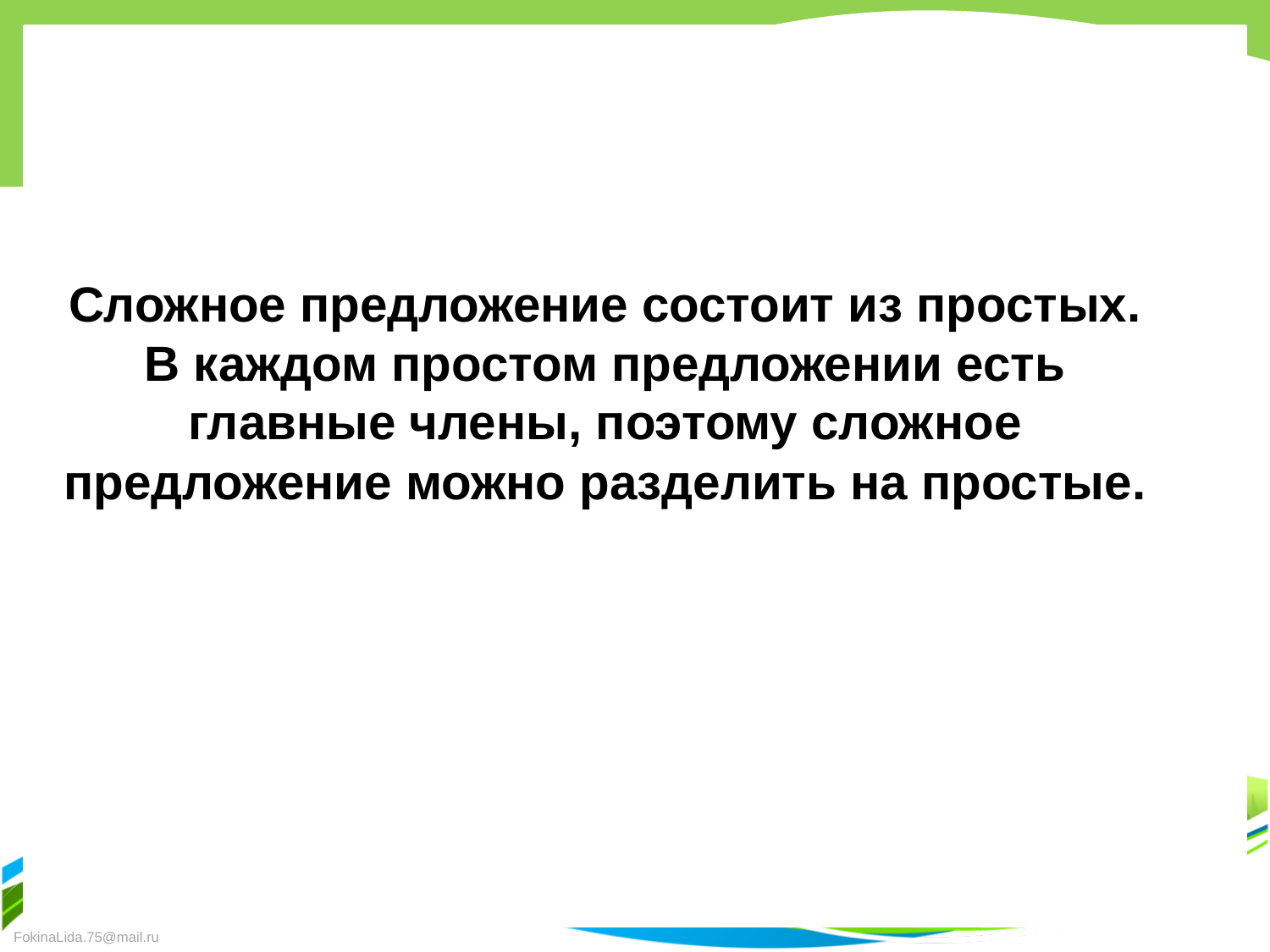

Сложное предложение состоит из простых.
В каждом простом предложении есть главные члены, поэтому сложное предложение можно разделить на простые.